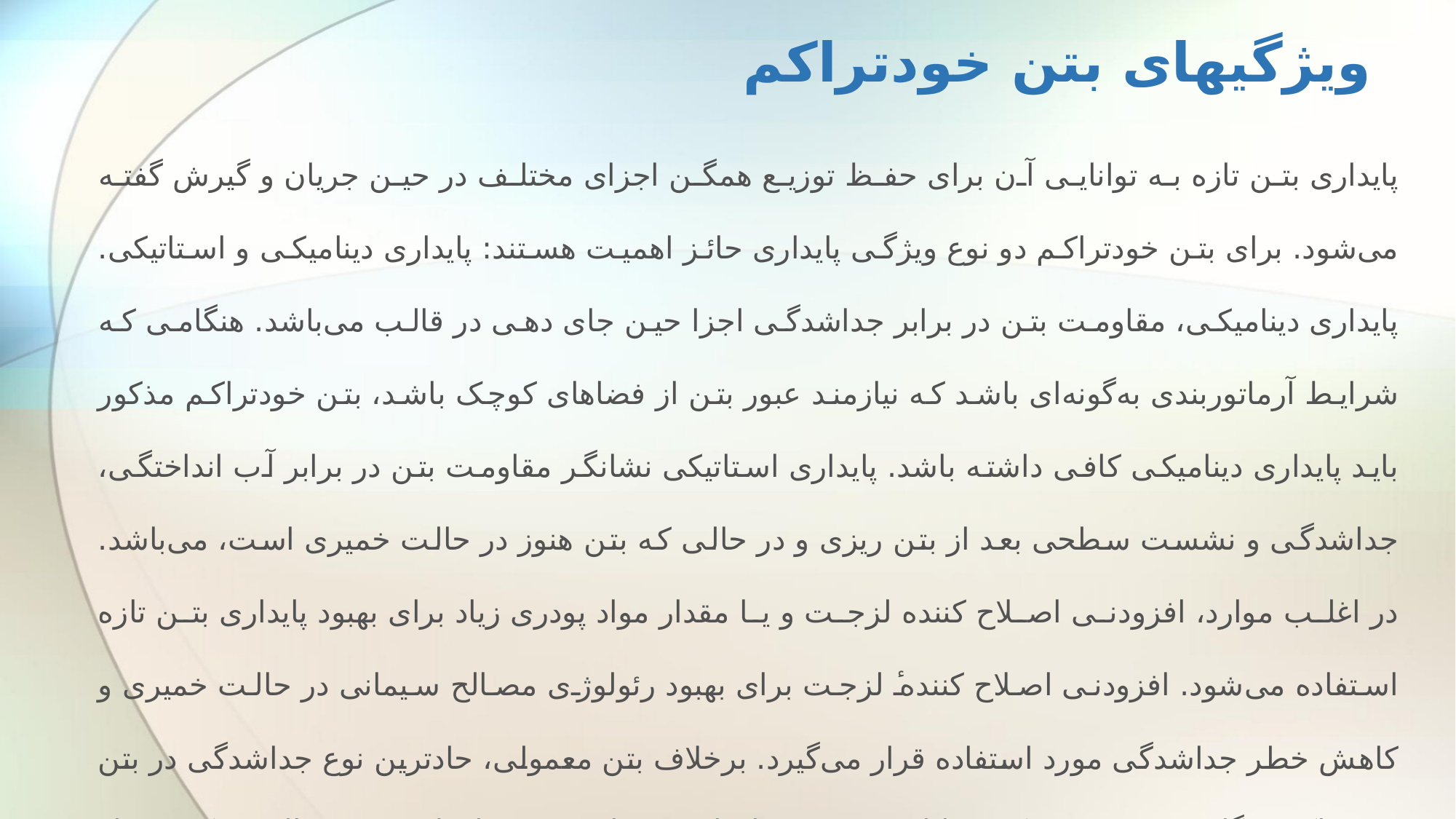

# ویژگی­های بتن خودتراکم
پایداری بتن تازه به توانایی آن برای حفظ توزیع همگن اجزای مختلف در حین جریان و گیرش گفته می‌شود. برای بتن خودتراکم دو نوع ویژگی پایداری حائز اهمیت هستند: پایداری دینامیکی و استاتیکی. پایداری دینامیکی، مقاومت بتن در برابر جداشدگی اجزا حین جای دهی در قالب می‌باشد. هنگامی که شرایط آرماتوربندی به‌گونه‌ای باشد که نیازمند عبور بتن از فضاهای کوچک باشد، بتن خودتراکم مذکور باید پایداری دینامیکی کافی داشته باشد. پایداری استاتیکی نشانگر مقاومت بتن در برابر آب انداختگی، جداشدگی و نشست سطحی بعد از بتن ریزی و در حالی که بتن هنوز در حالت خمیری است، می‌باشد. در اغلب موارد، افزودنی اصلاح کننده لزجت و یا مقدار مواد پودری زیاد برای بهبود پایداری بتن تازه استفاده می‌شود. افزودنی اصلاح کنندهٔ لزجت برای بهبود رئولوژی مصالح سیمانی در حالت خمیری و کاهش خطر جداشدگی مورد استفاده قرار می‌گیرد. برخلاف بتن معمولی، حادترین نوع جداشدگی در بتن خودتراکم هنگامی رخ می‌دهد که عملیات بتن ریزی انجام شده است و مخلوط بتنی در حالت سکون قرار دارد. در واقع در صورتی که مخلوط بتن از پایداری کافی برخوردار نباشد، سنگدانه‌های درشت تمایل به ته‌نشینی در ملات پیدا می‌کنند و حاصل کار بتن ناهمگن با خواص نامطلوب خواهد بود.